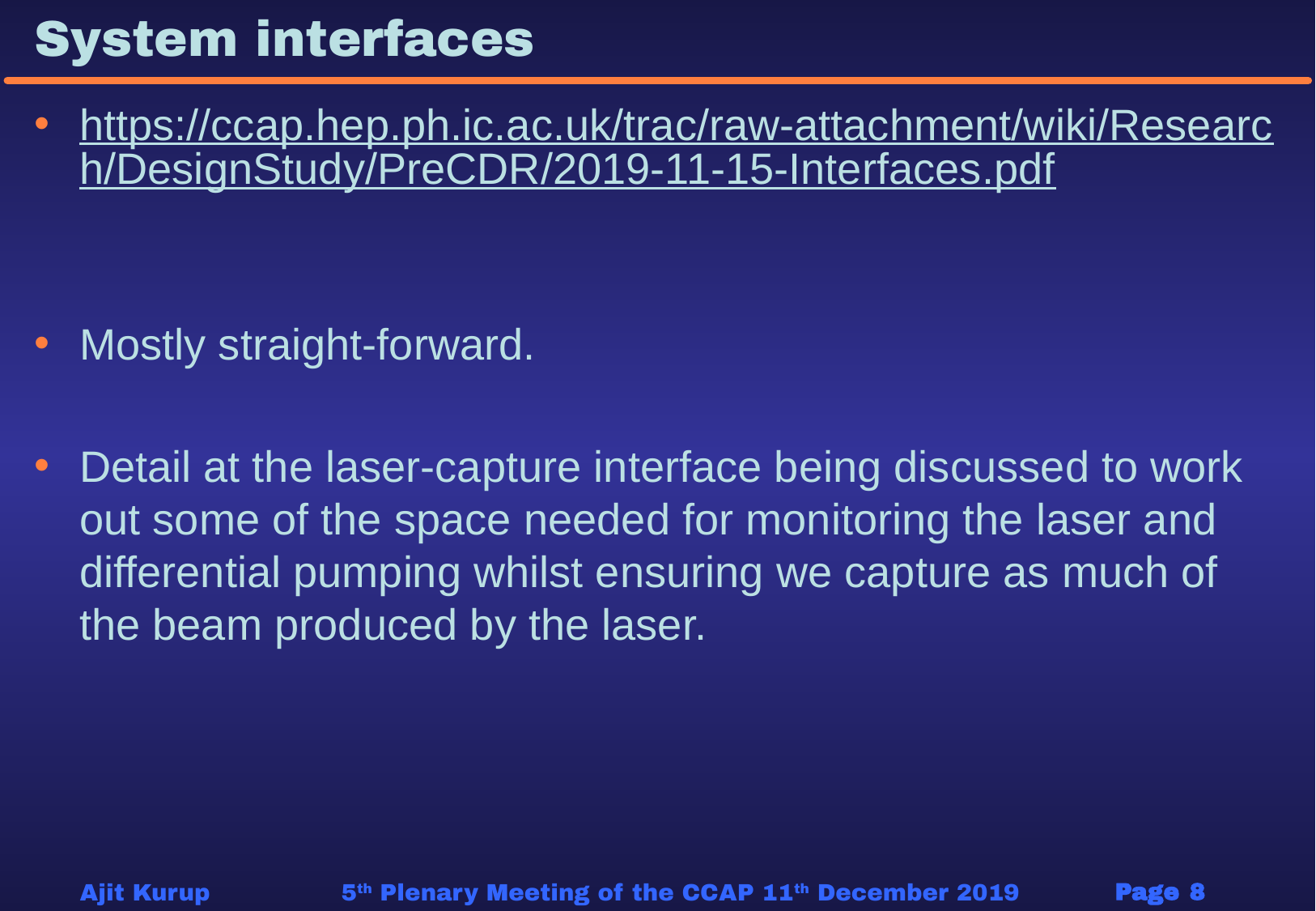

# System interfaces
https://ccap.hep.ph.ic.ac.uk/trac/raw-attachment/wiki/Research/DesignStudy/PreCDR/2019-11-15-Interfaces.pdf

Mostly straight-forward.

Detail at the laser-capture interface being discussed to work out some of the space needed for monitoring the laser and differential pumping whilst ensuring we capture as much of the beam produced by the laser.